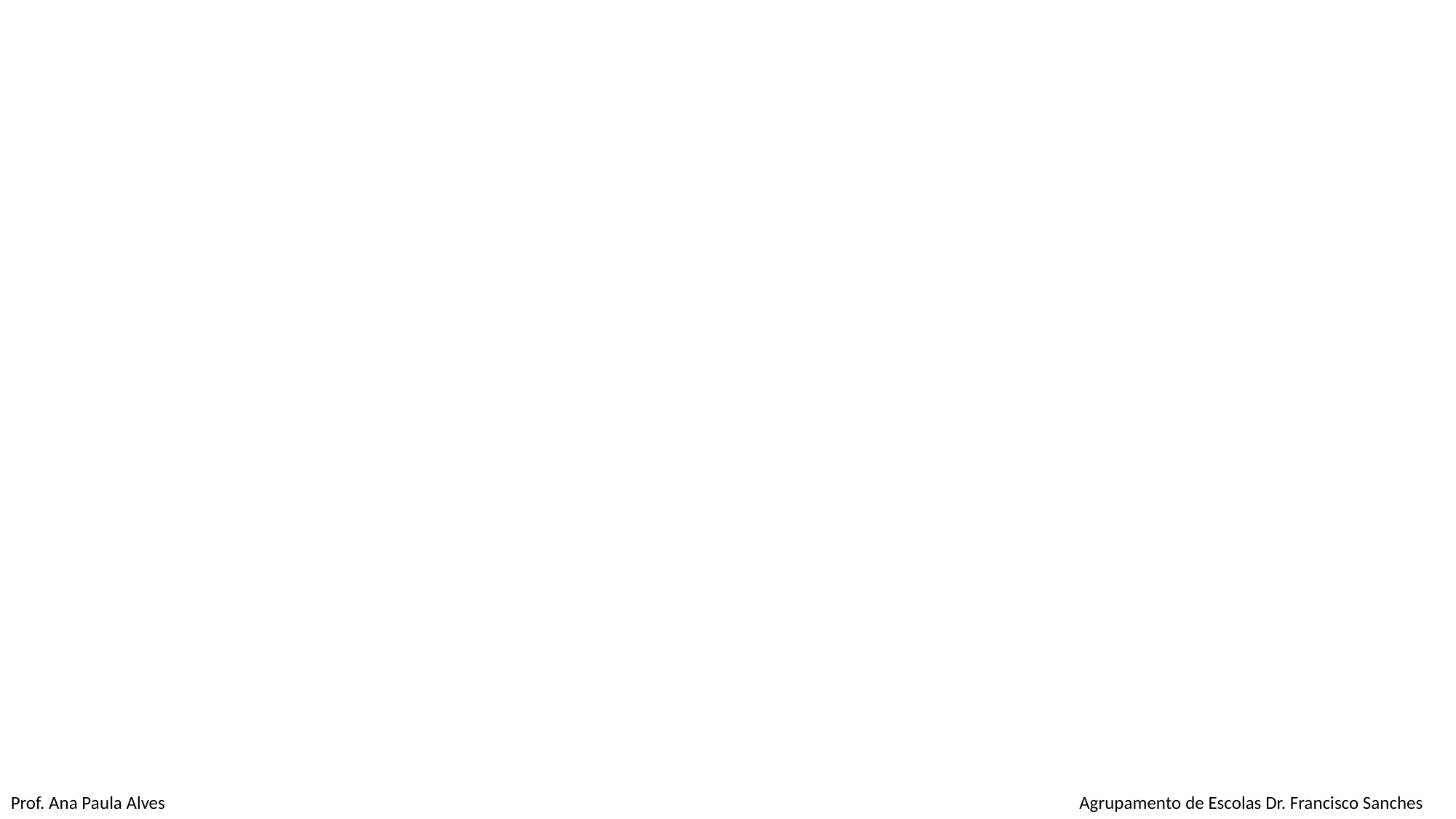

Agrupamento de Escolas Dr. Francisco Sanches
Prof. Ana Paula Alves